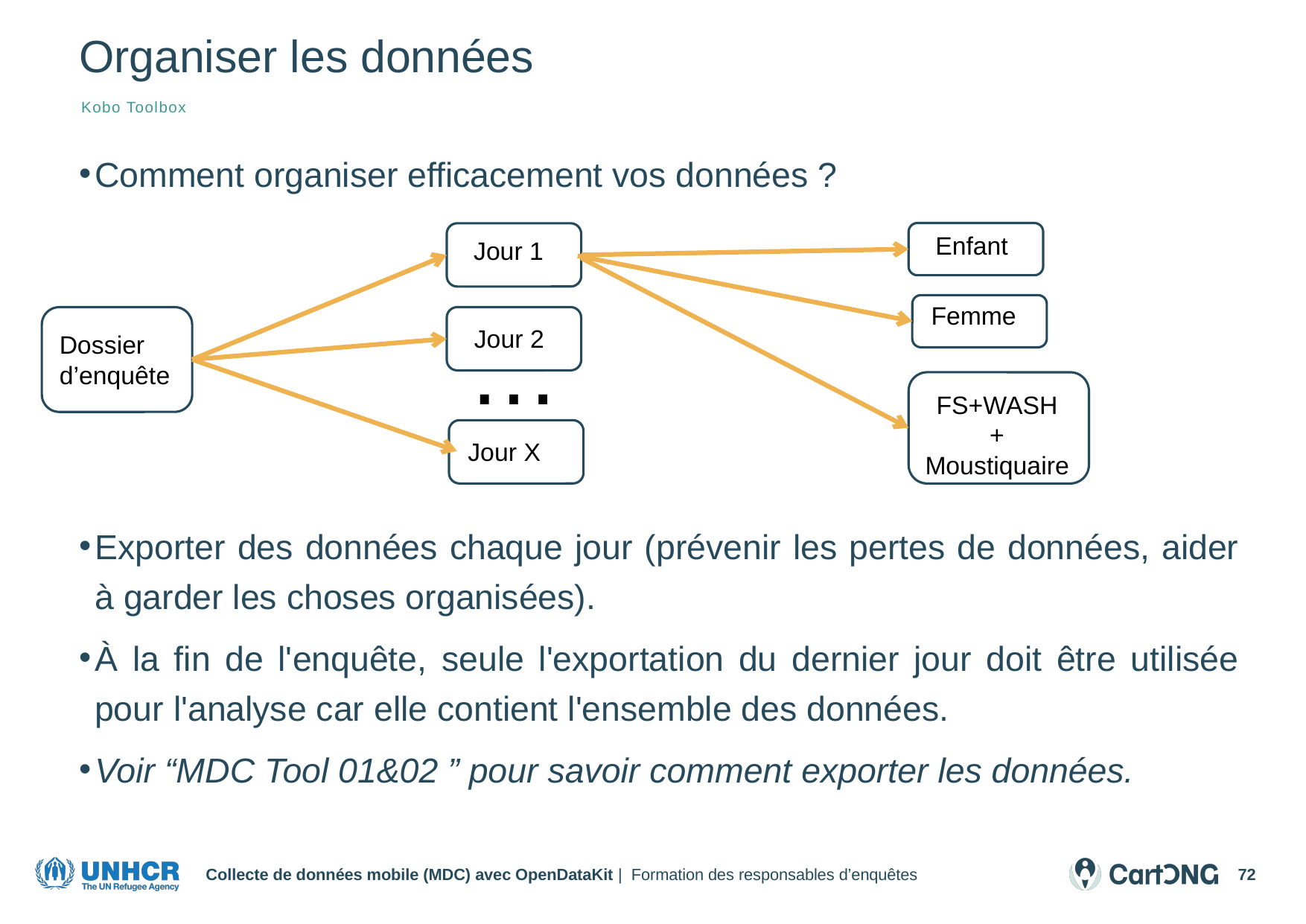

# Organiser les données
Kobo Toolbox
Comment organiser efficacement vos données ?

Exporter des données chaque jour (prévenir les pertes de données, aider à garder les choses organisées).
À la fin de l'enquête, seule l'exportation du dernier jour doit être utilisée pour l'analyse car elle contient l'ensemble des données.
Voir “MDC Tool 01&02 ” pour savoir comment exporter les données.

Enfant
Jour 1
Femme

…
Jour 2
Dossier d’enquête

FS+WASH
+ Moustiquaire

Jour X
Collecte de données mobile (MDC) avec OpenDataKit |  Formation des responsables d’enquêtes
72